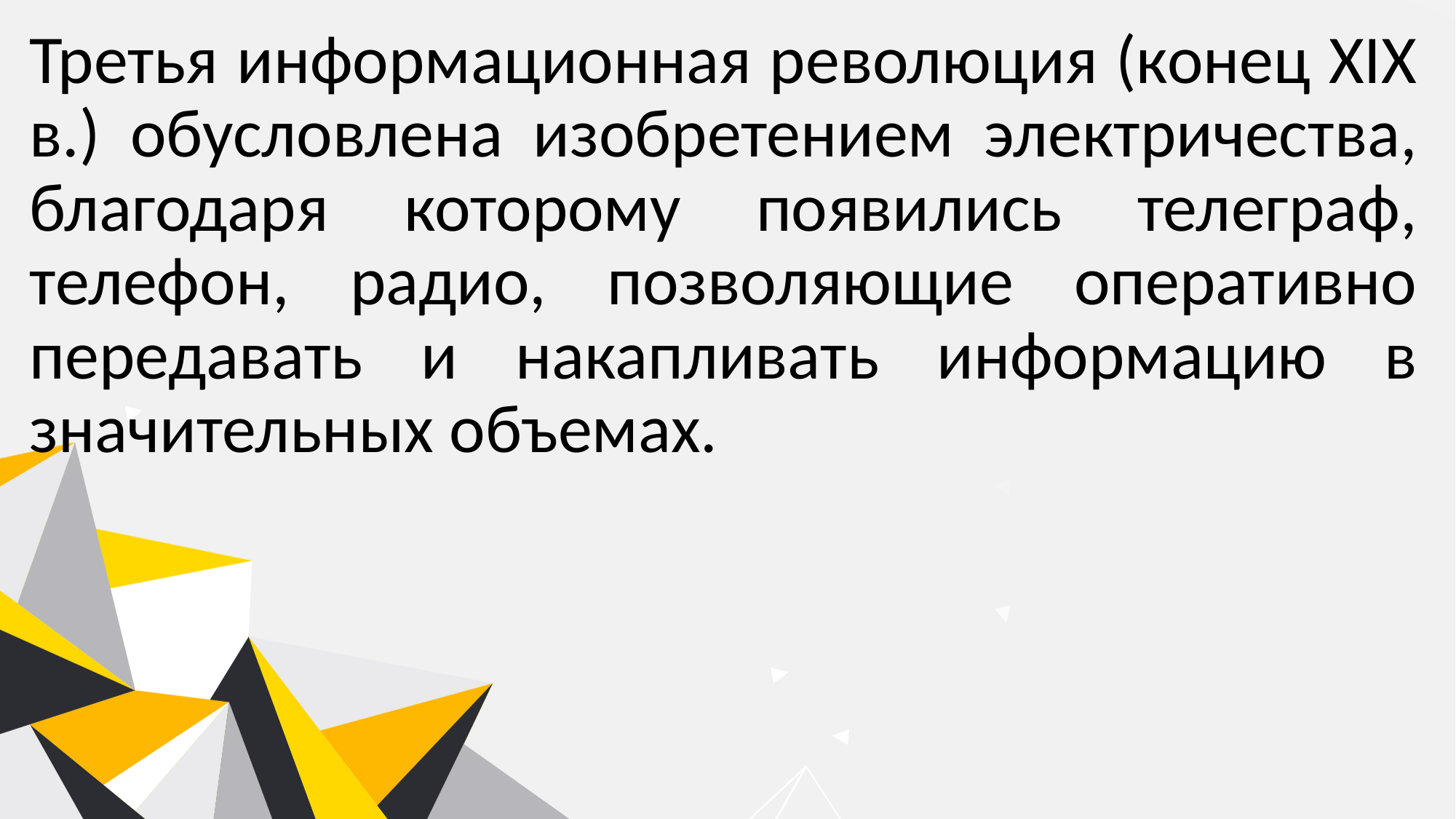

Третья информационная революция (конец XIX в.) обусловлена изобретением электричества, благодаря которому появились телеграф, телефон, радио, позволяющие оперативно передавать и накапливать информацию в значительных объемах.